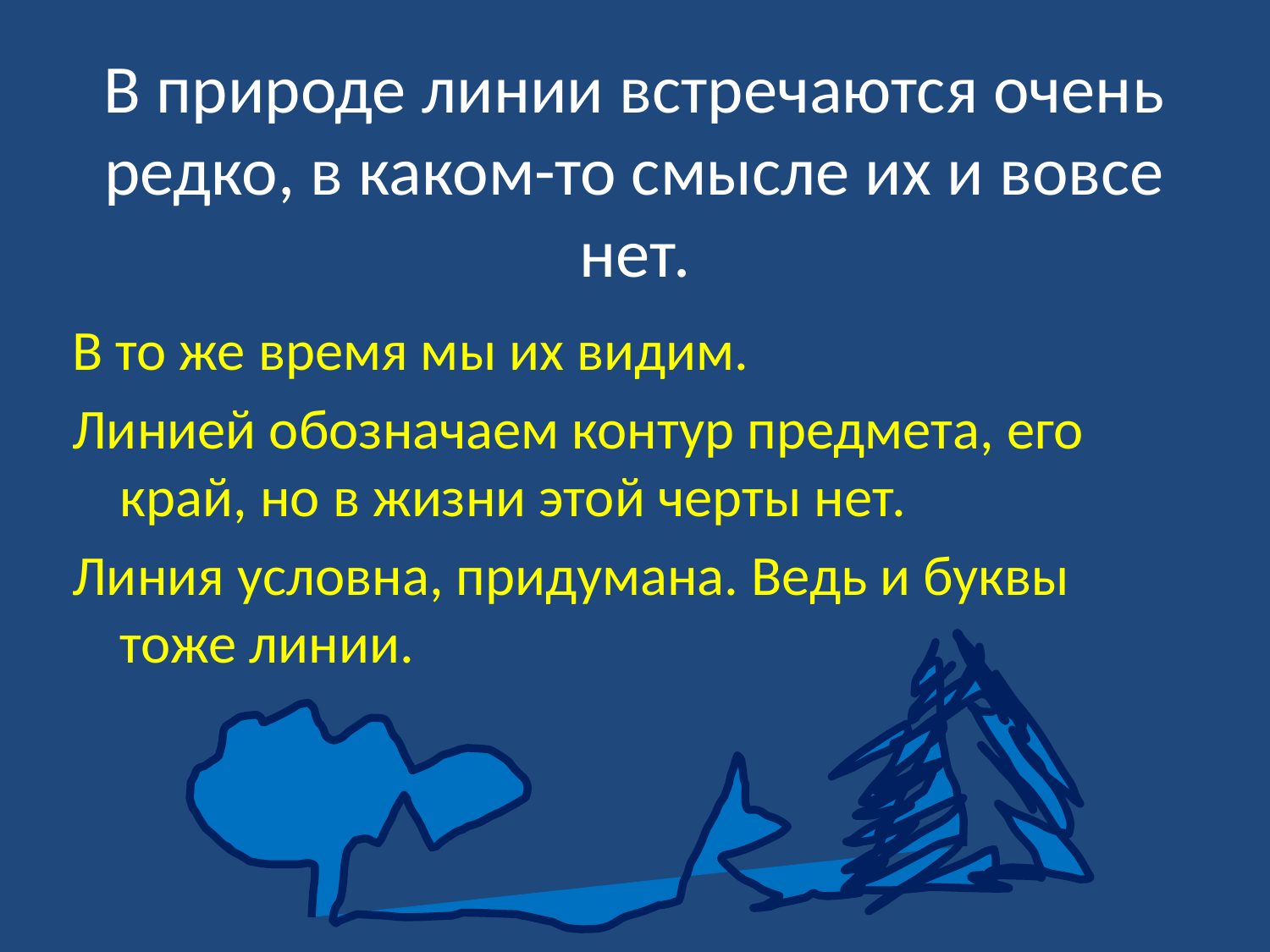

# В природе линии встречаются очень редко, в каком-то смысле их и вовсе нет.
В то же время мы их видим.
Линией обозначаем контур предмета, его край, но в жизни этой черты нет.
Линия условна, придумана. Ведь и буквы тоже линии.